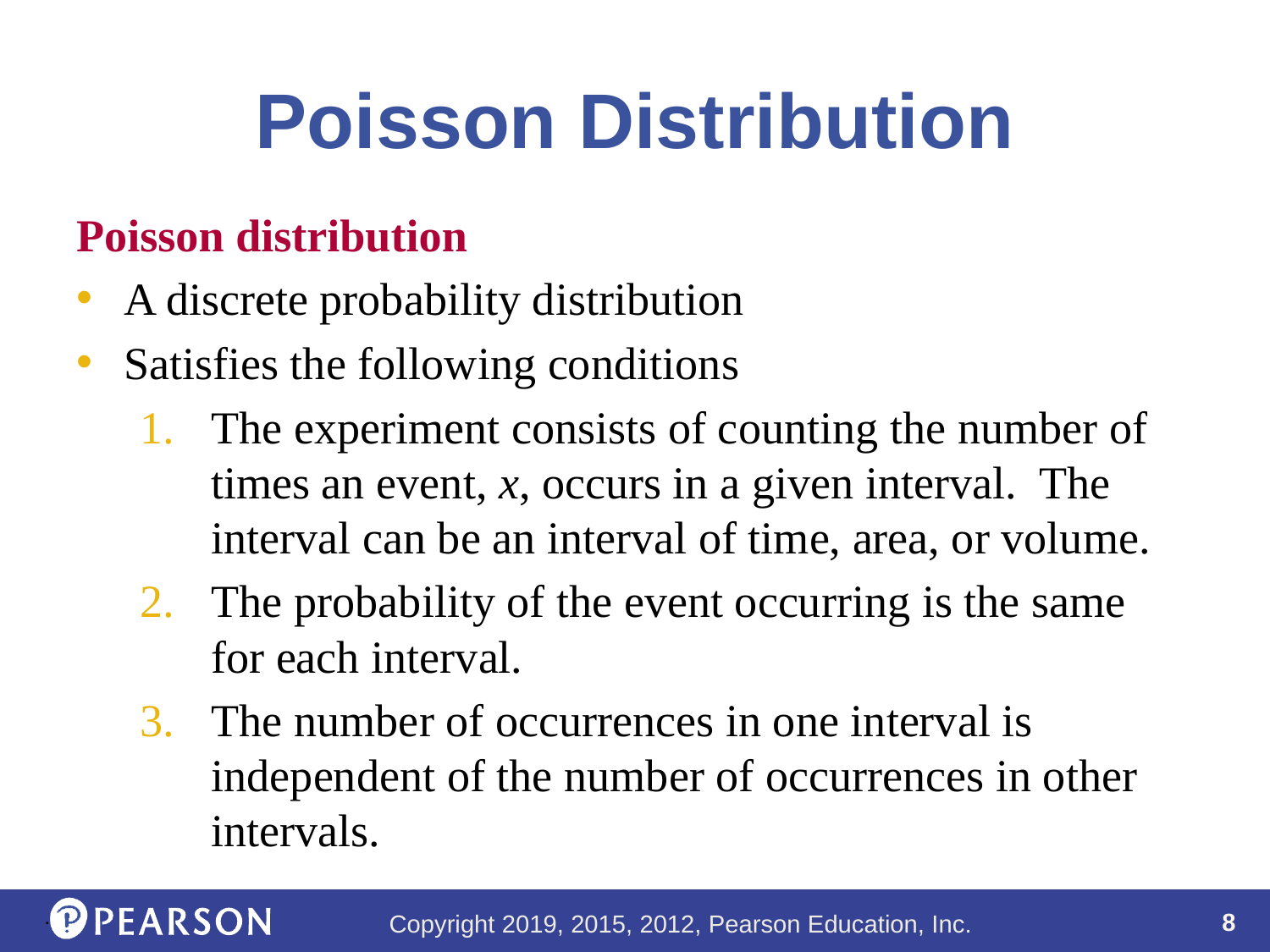

# Poisson Distribution
Poisson distribution
A discrete probability distribution
Satisfies the following conditions
The experiment consists of counting the number of times an event, x, occurs in a given interval.  The interval can be an interval of time, area, or volume.
The probability of the event occurring is the same for each interval.
The number of occurrences in one interval is independent of the number of occurrences in other intervals.
.